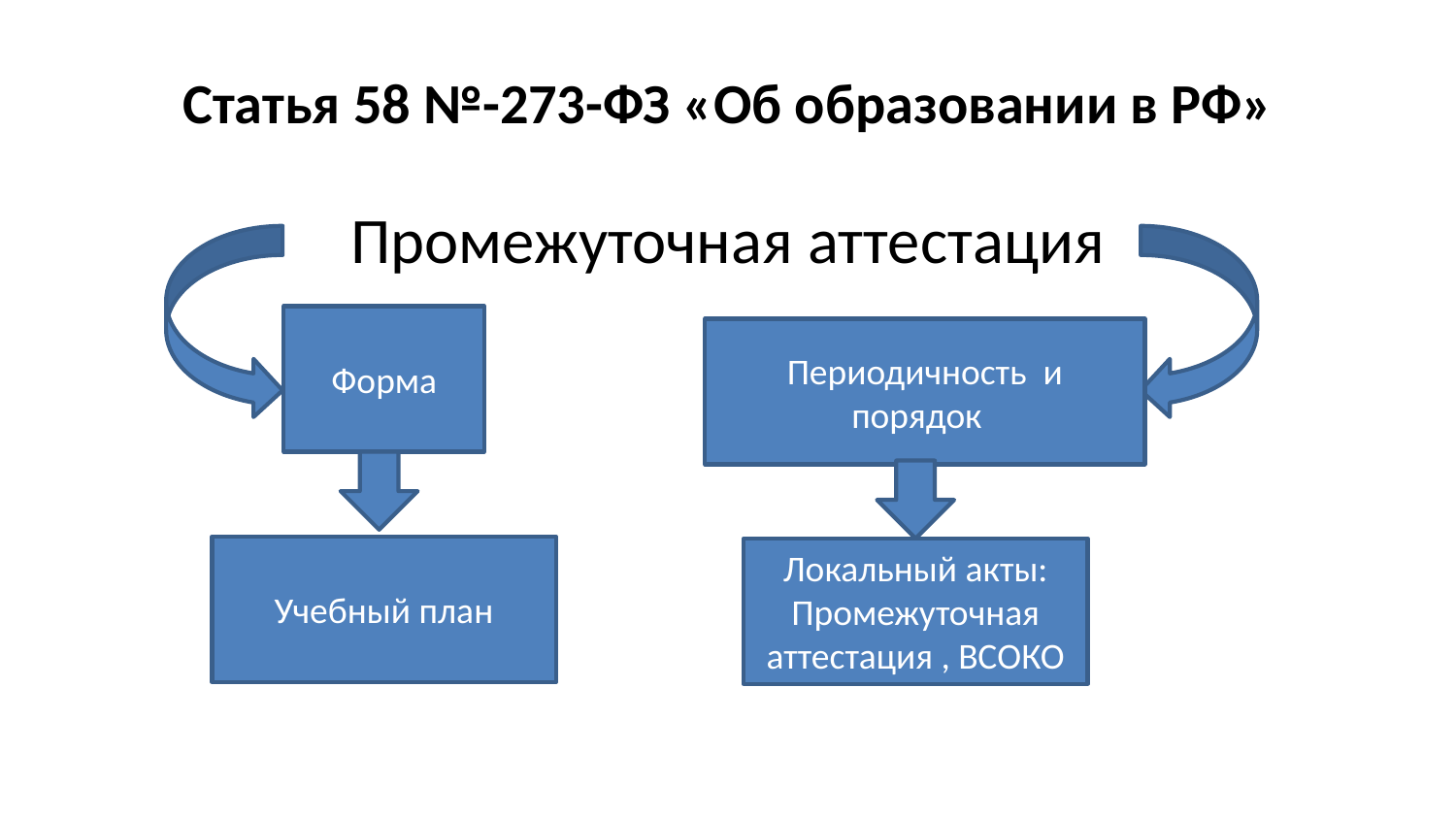

# Статья 58 №-273-ФЗ «Об образовании в РФ»
Промежуточная аттестация

Форма
Периодичность  и порядок

Учебный план
Локальный акты:
Промежуточная аттестация , ВСОКО